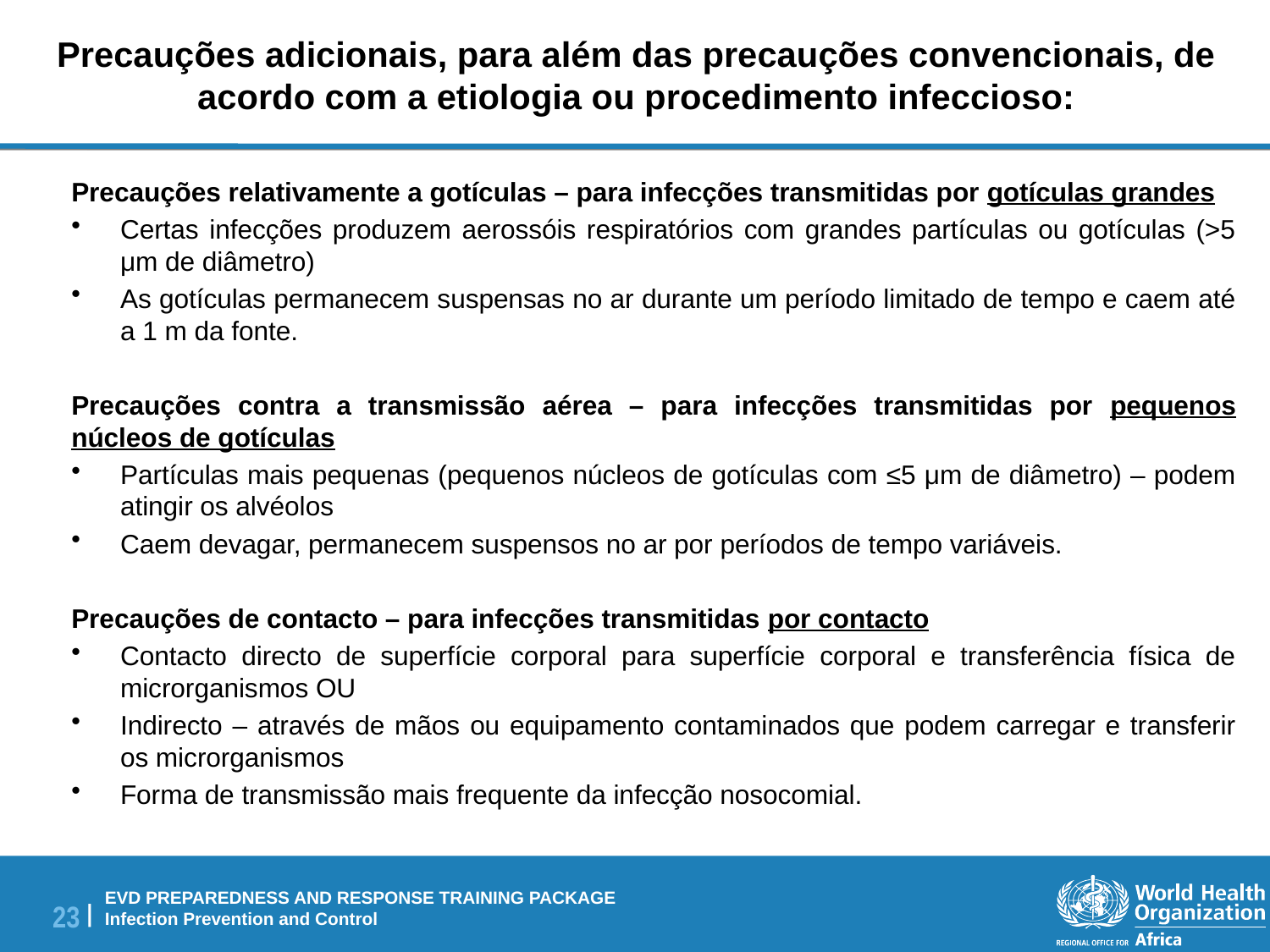

# Precauções adicionais, para além das precauções convencionais, de acordo com a etiologia ou procedimento infeccioso:
Precauções relativamente a gotículas – para infecções transmitidas por gotículas grandes
Certas infecções produzem aerossóis respiratórios com grandes partículas ou gotículas (>5 μm de diâmetro)
As gotículas permanecem suspensas no ar durante um período limitado de tempo e caem até a 1 m da fonte.

Precauções contra a transmissão aérea – para infecções transmitidas por pequenos núcleos de gotículas
Partículas mais pequenas (pequenos núcleos de gotículas com ≤5 μm de diâmetro) – podem atingir os alvéolos
Caem devagar, permanecem suspensos no ar por períodos de tempo variáveis.

Precauções de contacto – para infecções transmitidas por contacto
Contacto directo de superfície corporal para superfície corporal e transferência física de microrganismos OU
Indirecto – através de mãos ou equipamento contaminados que podem carregar e transferir os microrganismos
Forma de transmissão mais frequente da infecção nosocomial.